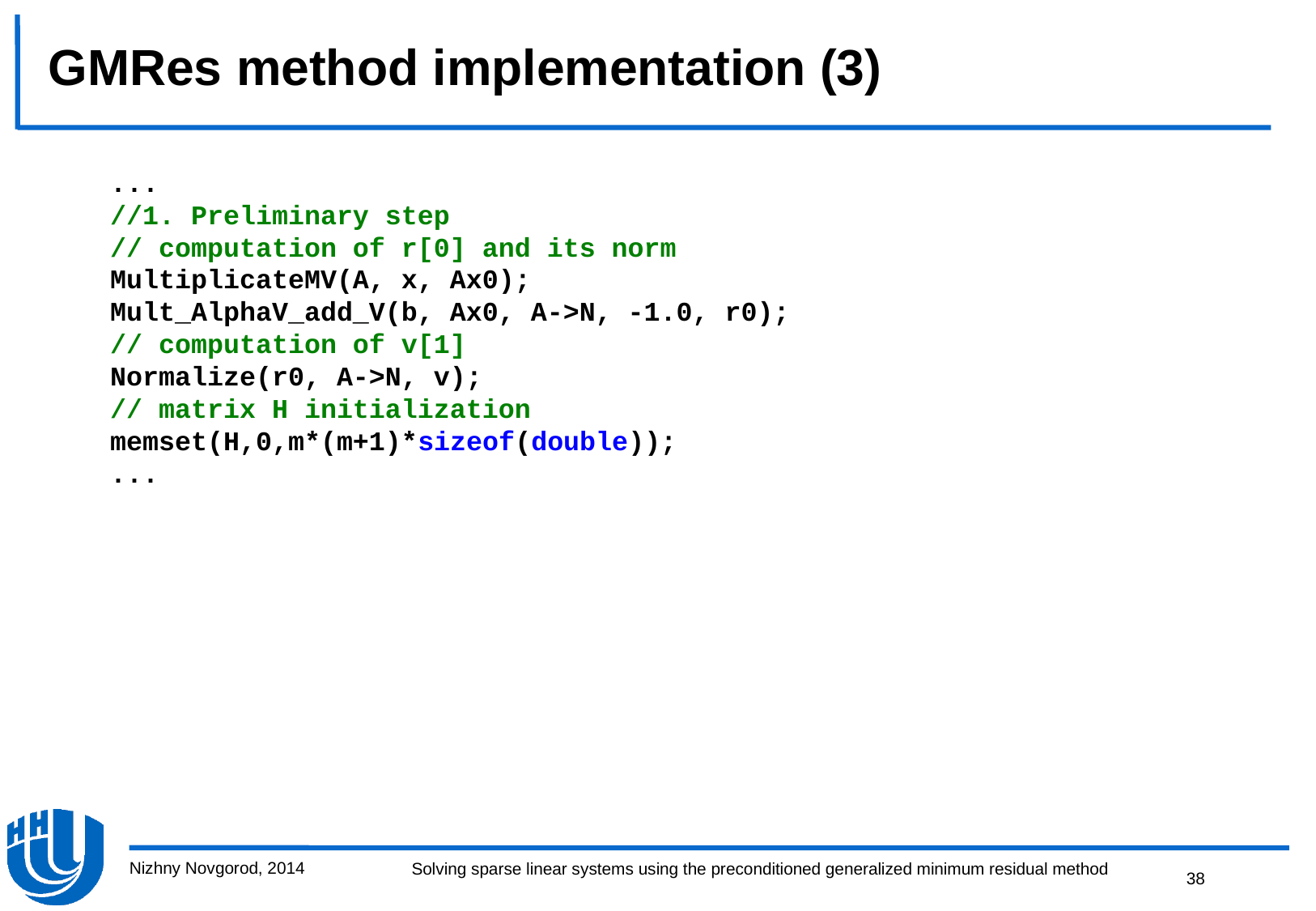

# GMRes method implementation (3)
  ...
  //1. Preliminary step
  // computation of r[0] and its norm
  MultiplicateMV(A, x, Ax0);
  Mult_AlphaV_add_V(b, Ax0, A->N, -1.0, r0);
  // computation of v[1]
  Normalize(r0, A->N, v);
  // matrix H initialization
  memset(H,0,m*(m+1)*sizeof(double));
  ...

Nizhny Novgorod, 2014
38
Solving sparse linear systems using the preconditioned generalized minimum residual method